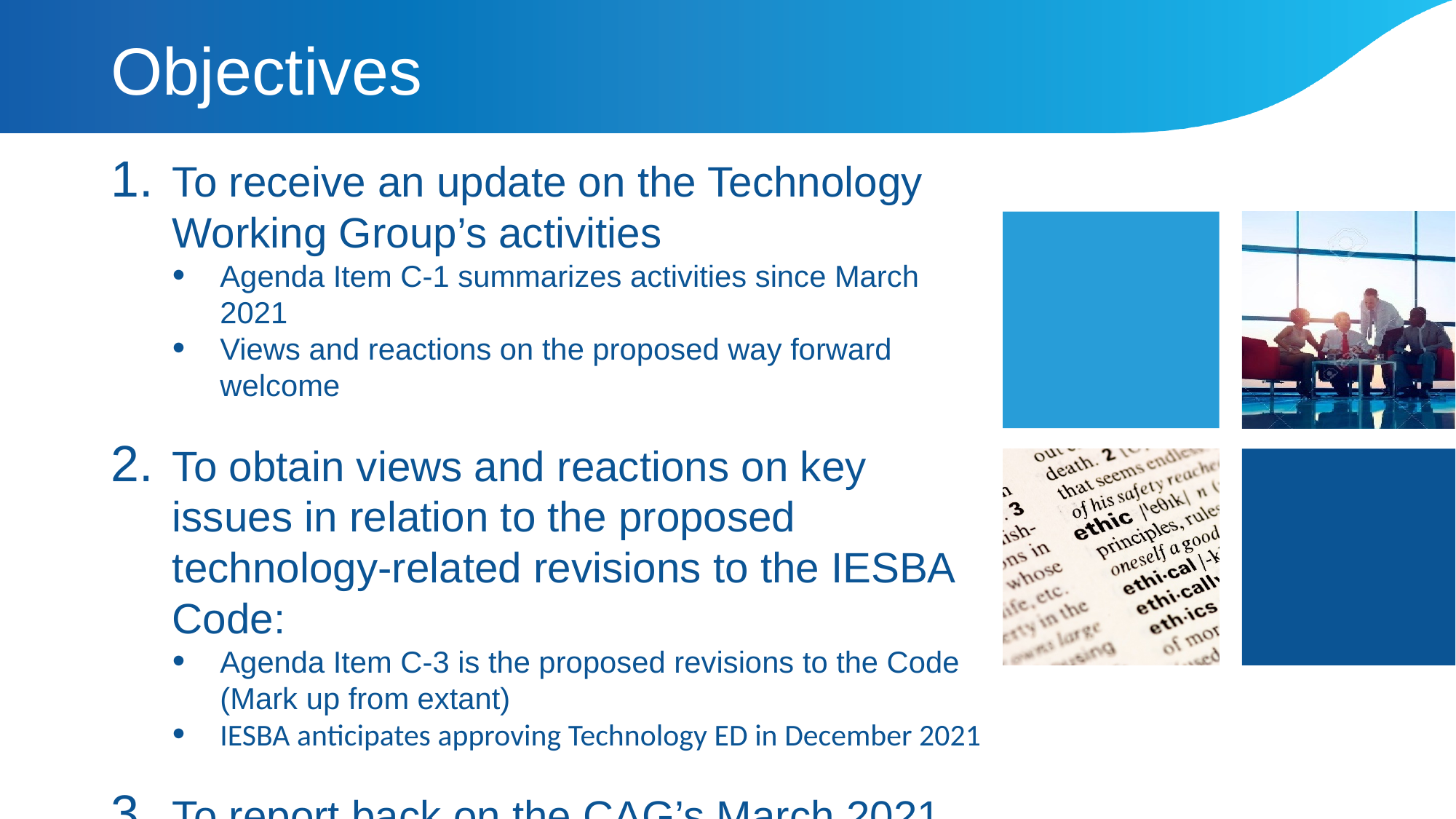

# Objectives
To receive an update on the Technology Working Group’s activities
Agenda Item C-1 summarizes activities since March 2021
Views and reactions on the proposed way forward welcome

To obtain views and reactions on key issues in relation to the proposed technology-related revisions to the IESBA Code:
Agenda Item C-3 is the proposed revisions to the Code (Mark up from extant)
IESBA anticipates approving Technology ED in December 2021

To report back on the CAG’s March 2021 discussion